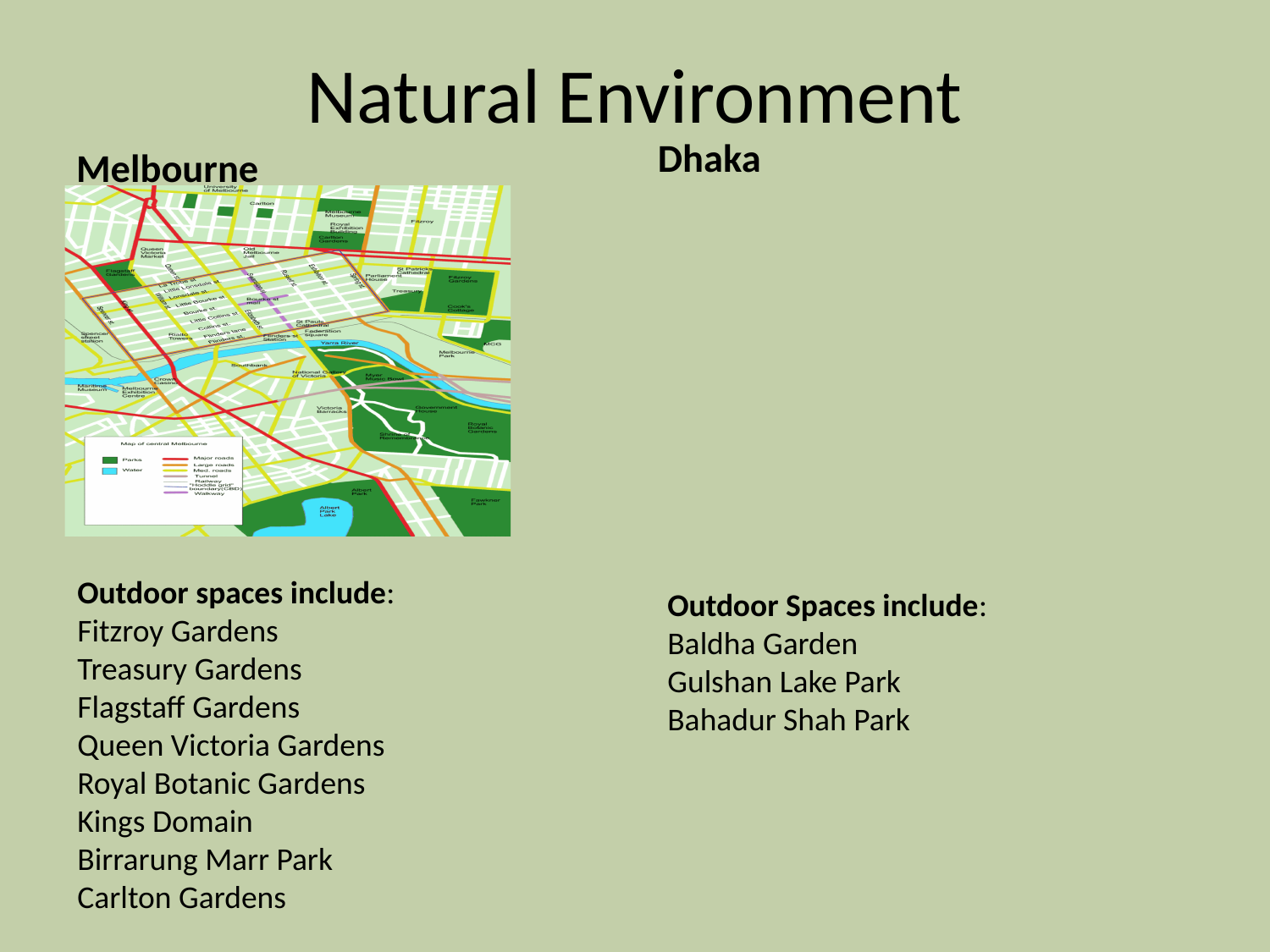

# Natural Environment
Dhaka
Melbourne

Outdoor spaces include:
Fitzroy Gardens
Treasury Gardens
Flagstaff Gardens
Queen Victoria Gardens
Royal Botanic Gardens
Kings Domain
Birrarung Marr Park
Carlton Gardens
Outdoor Spaces include:
Baldha Garden
Gulshan Lake Park
Bahadur Shah Park